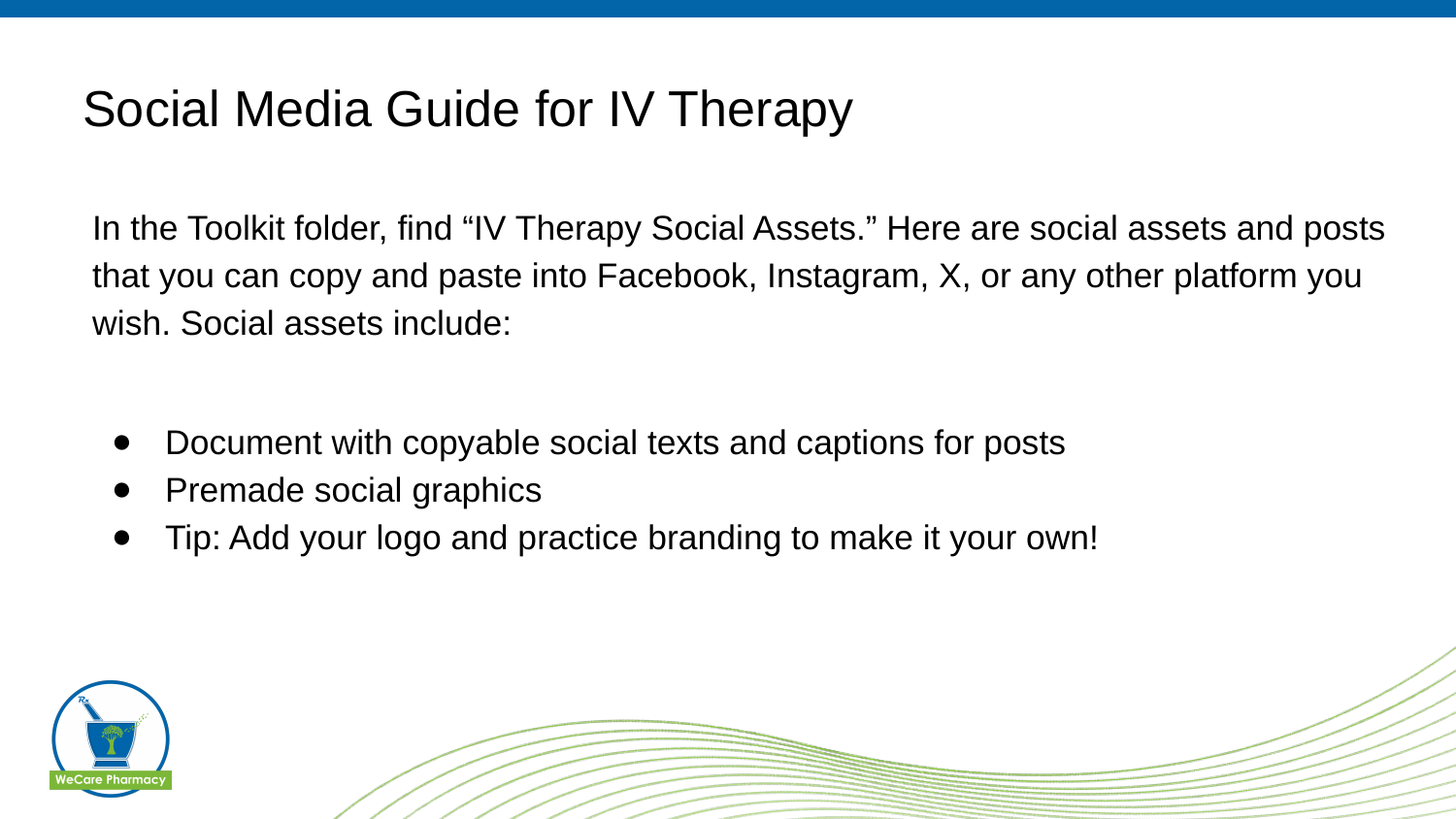

# Social Media Guide for IV Therapy
In the Toolkit folder, find “IV Therapy Social Assets.” Here are social assets and posts that you can copy and paste into Facebook, Instagram, X, or any other platform you wish. Social assets include:

Document with copyable social texts and captions for posts
Premade social graphics
Tip: Add your logo and practice branding to make it your own!